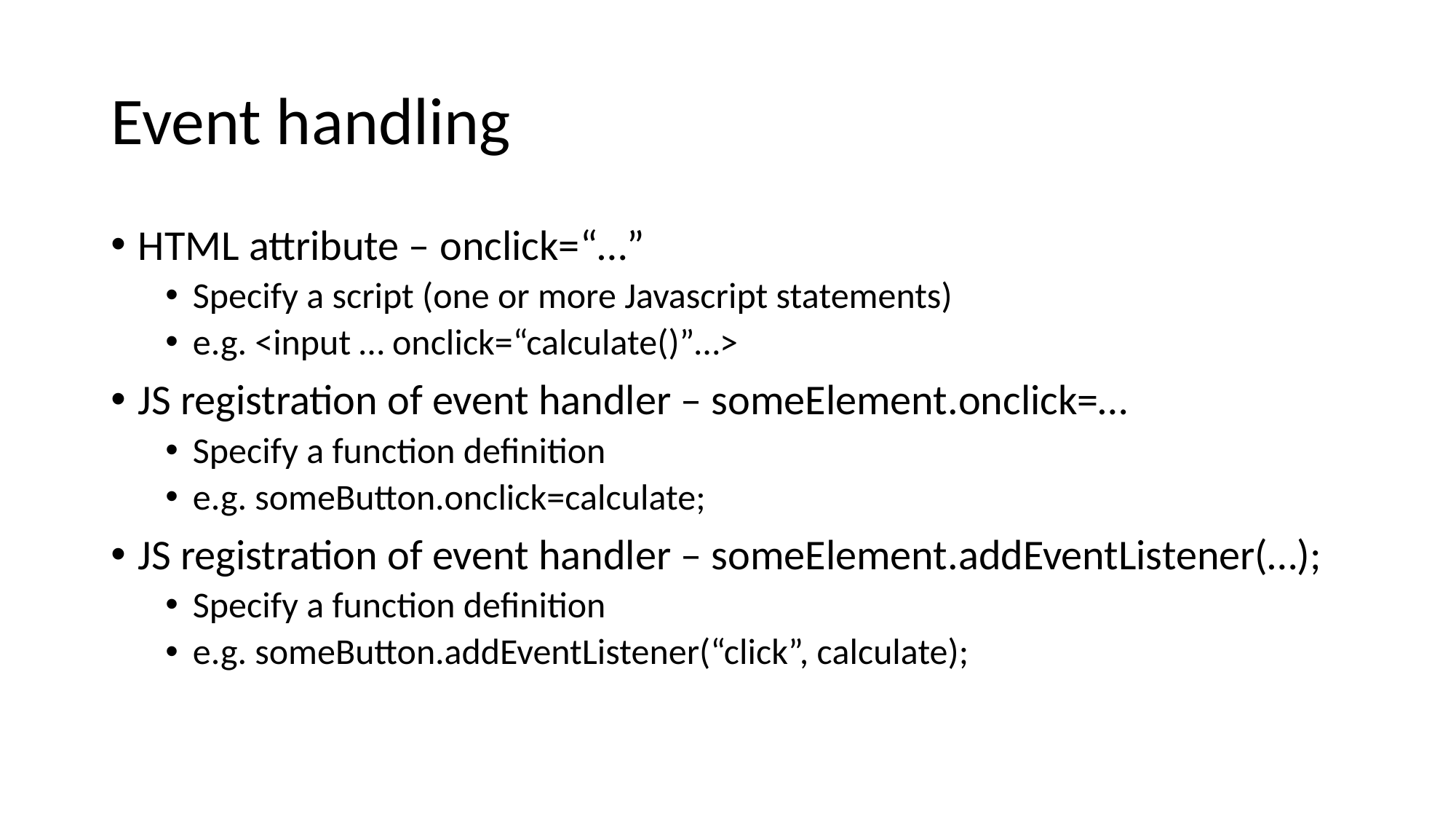

# Event handling
HTML attribute – onclick=“…”
Specify a script (one or more Javascript statements)
e.g. <input … onclick=“calculate()”…>
JS registration of event handler – someElement.onclick=…
Specify a function definition
e.g. someButton.onclick=calculate;
JS registration of event handler – someElement.addEventListener(…);
Specify a function definition
e.g. someButton.addEventListener(“click”, calculate);